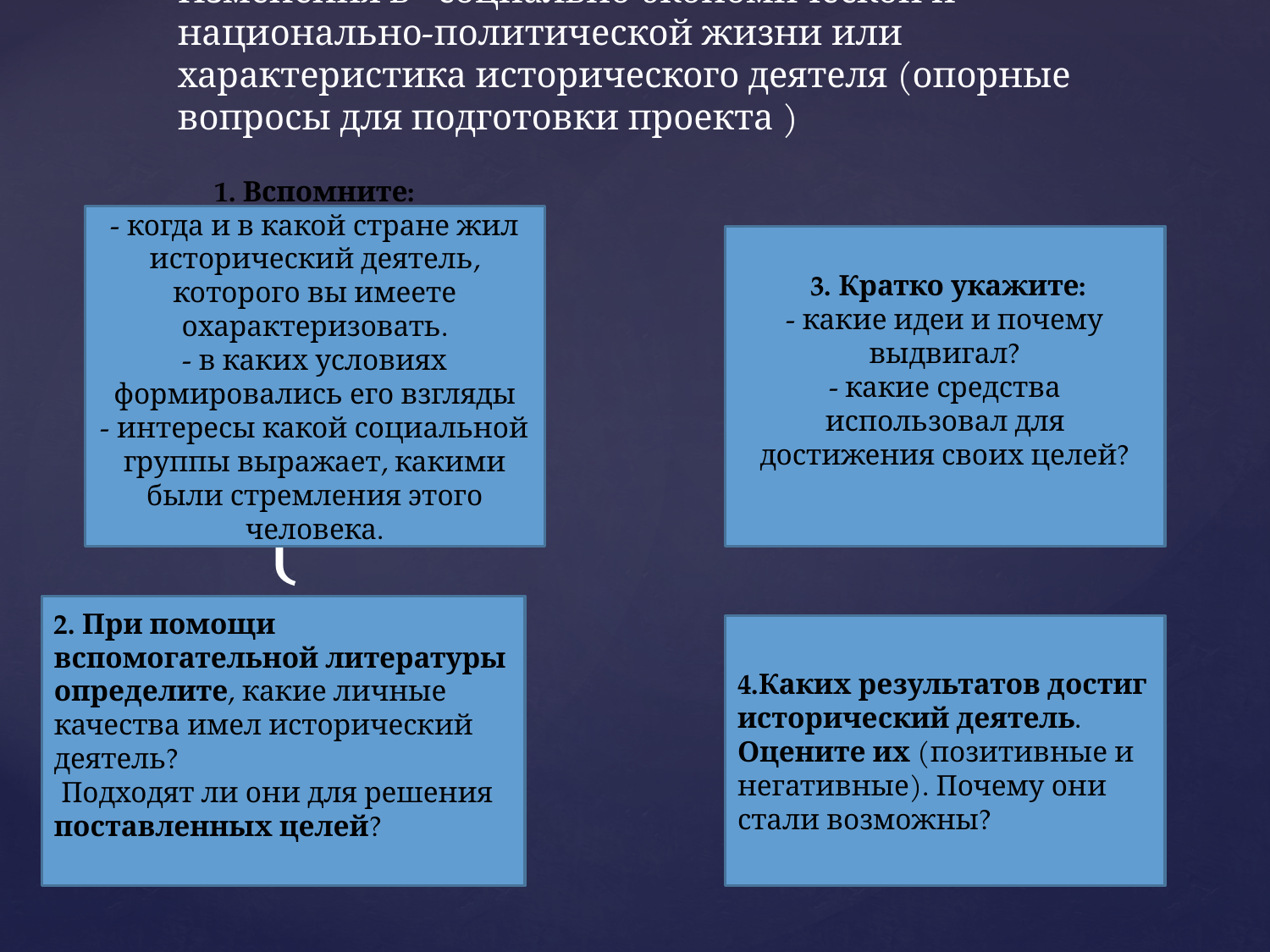

# Изменения в   социально-экономической и национально-политической жизни или характеристика исторического деятеля (опорные вопросы для подготовки проекта )
1. Вспомните:
- когда и в какой стране жил исторический деятель, которого вы имеете охарактеризовать.
- в каких условиях формировались его взгляды
- интересы какой социальной группы выражает, какими были стремления этого человека.
 3. Кратко укажите:
- какие идеи и почему выдвигал?
- какие средства использовал для достижения своих целей?

2. При помощи вспомогательной литературы определите, какие личные качества имел исторический деятель?
 Подходят ли они для решения поставленных целей?
4.Каких результатов достиг исторический деятель.
Оцените их (позитивные и негативные). Почему они стали возможны?